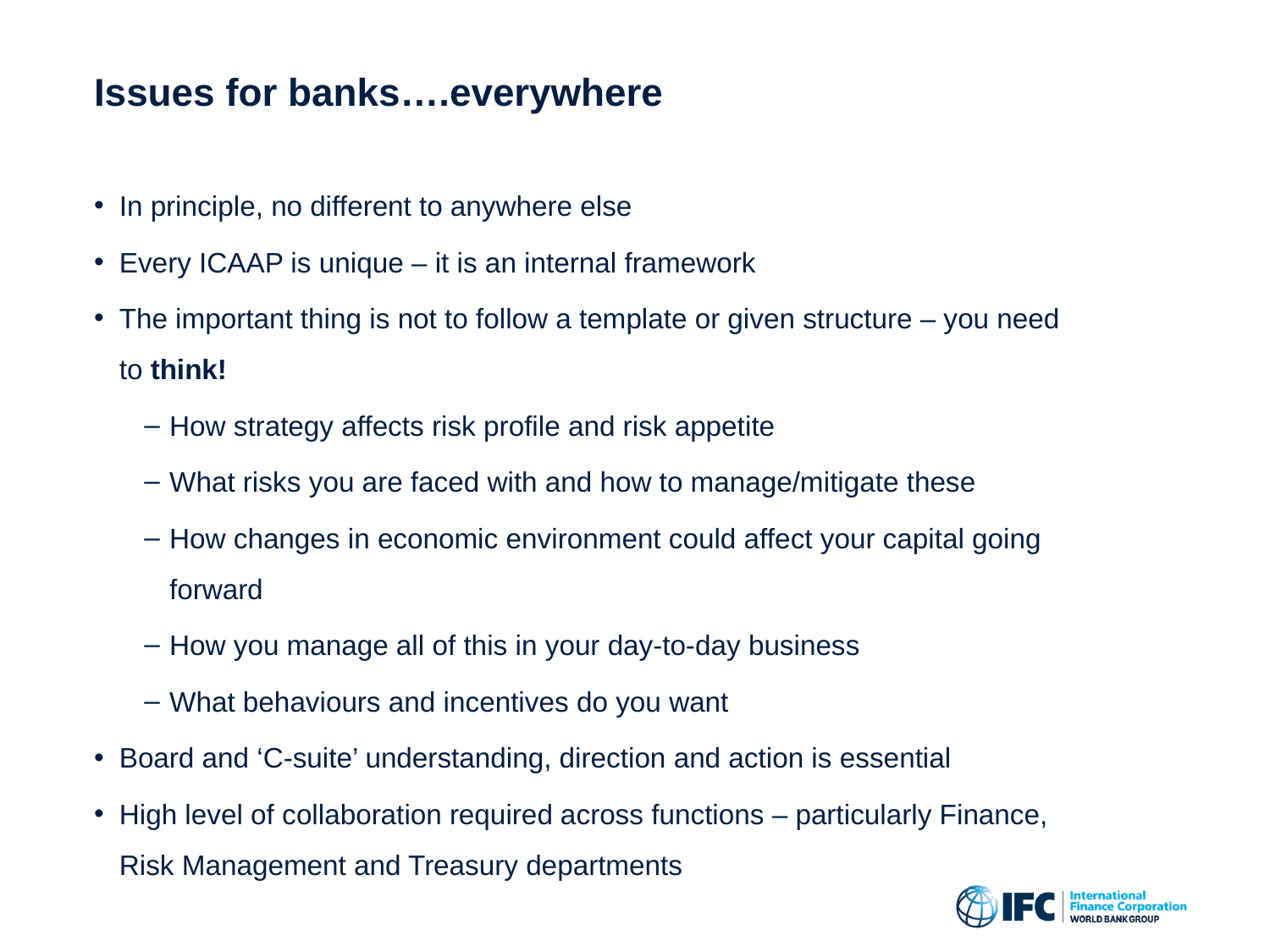

Issues for banks….everywhere
In principle, no different to anywhere else
Every ICAAP is unique – it is an internal framework
The important thing is not to follow a template or given structure – you need to think!
How strategy affects risk profile and risk appetite
What risks you are faced with and how to manage/mitigate these
How changes in economic environment could affect your capital going forward
How you manage all of this in your day-to-day business
What behaviours and incentives do you want
Board and ‘C-suite’ understanding, direction and action is essential
High level of collaboration required across functions – particularly Finance, Risk Management and Treasury departments